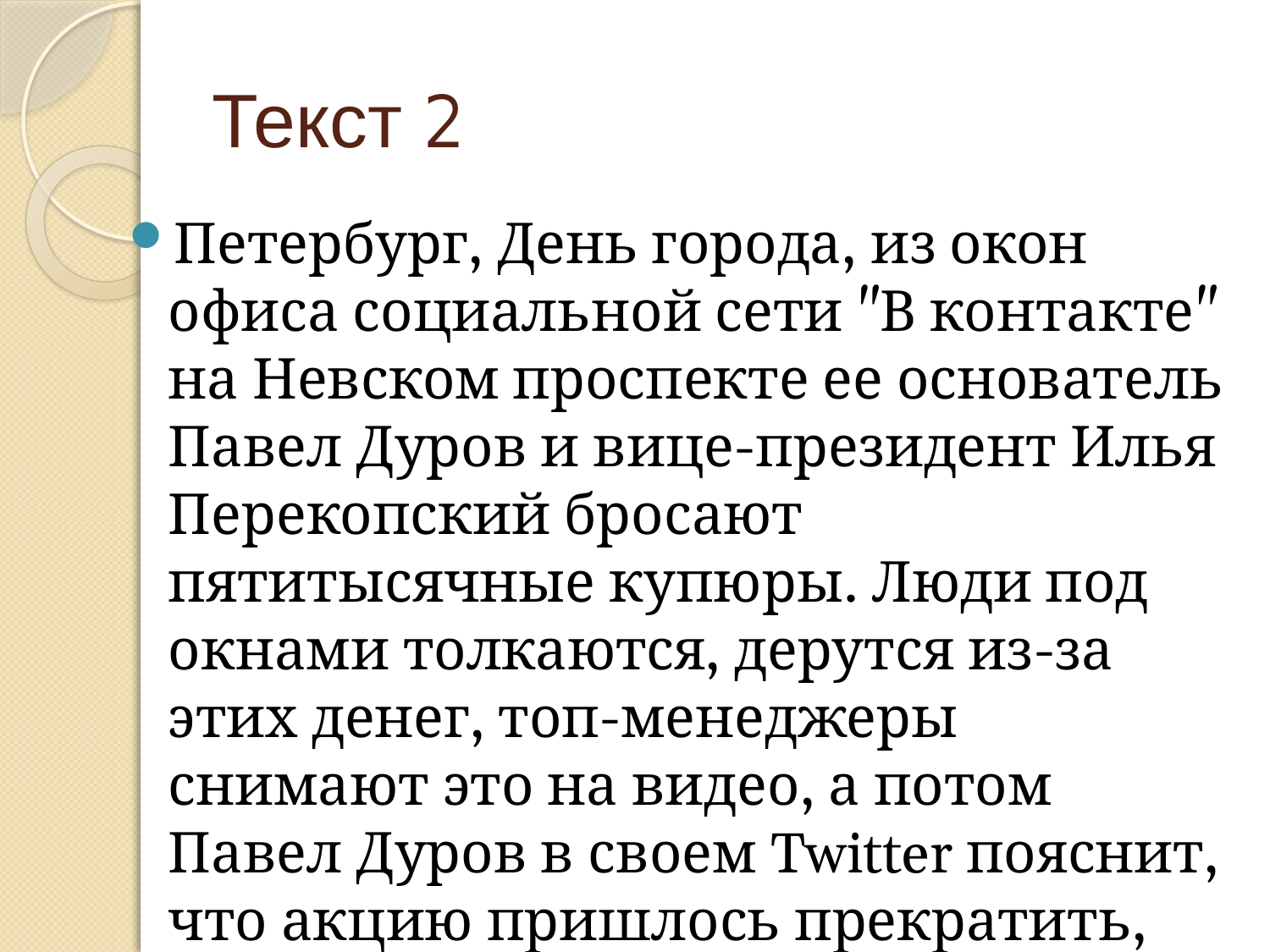

# Текст 2
Петербург, День города, из окон офиса социальной сети "В контакте" на Невском проспекте ее основатель Павел Дуров и вице-президент Илья Перекопский бросают пятитысячные купюры. Люди под окнами толкаются, дерутся из-за этих денег, топ-менеджеры снимают это на видео, а потом Павел Дуров в своем Twitter пояснит, что акцию пришлось прекратить, поскольку "народ начал звереть".